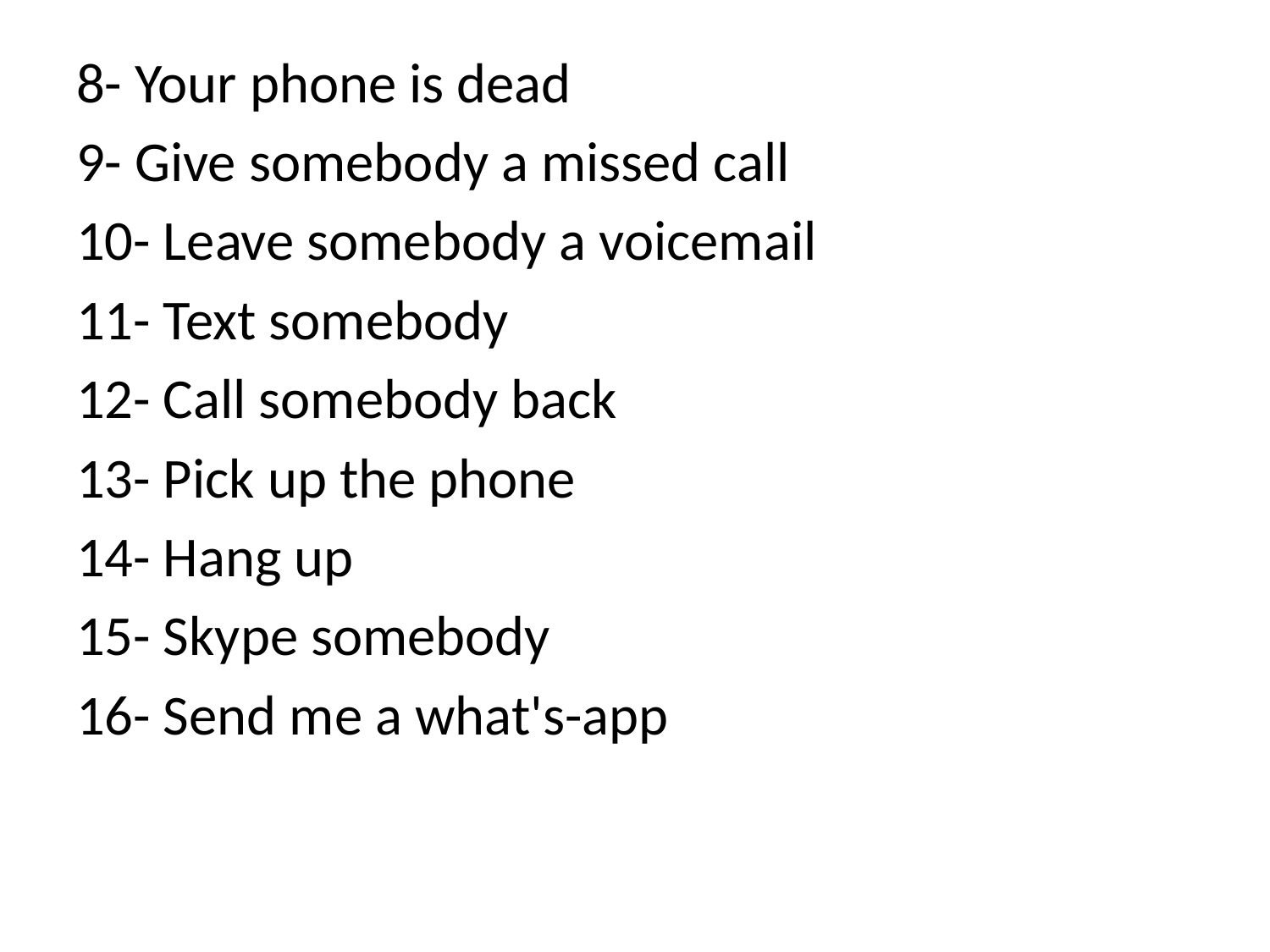

8- Your phone is dead
9- Give somebody a missed call
10- Leave somebody a voicemail
11- Text somebody
12- Call somebody back
13- Pick up the phone
14- Hang up
15- Skype somebody
16- Send me a what's-app